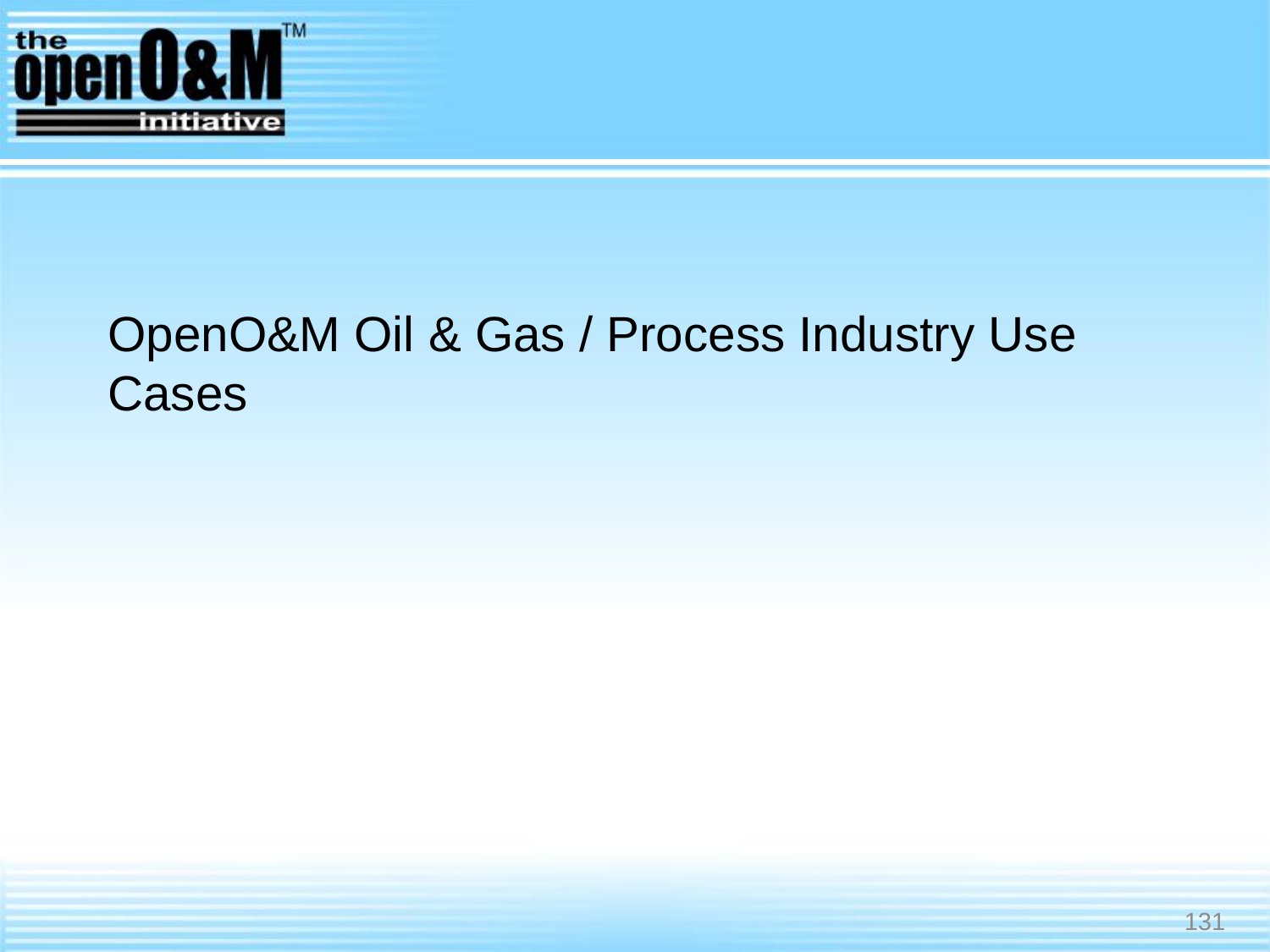

# OpenO&M Oil & Gas / Process Industry Use Cases

131